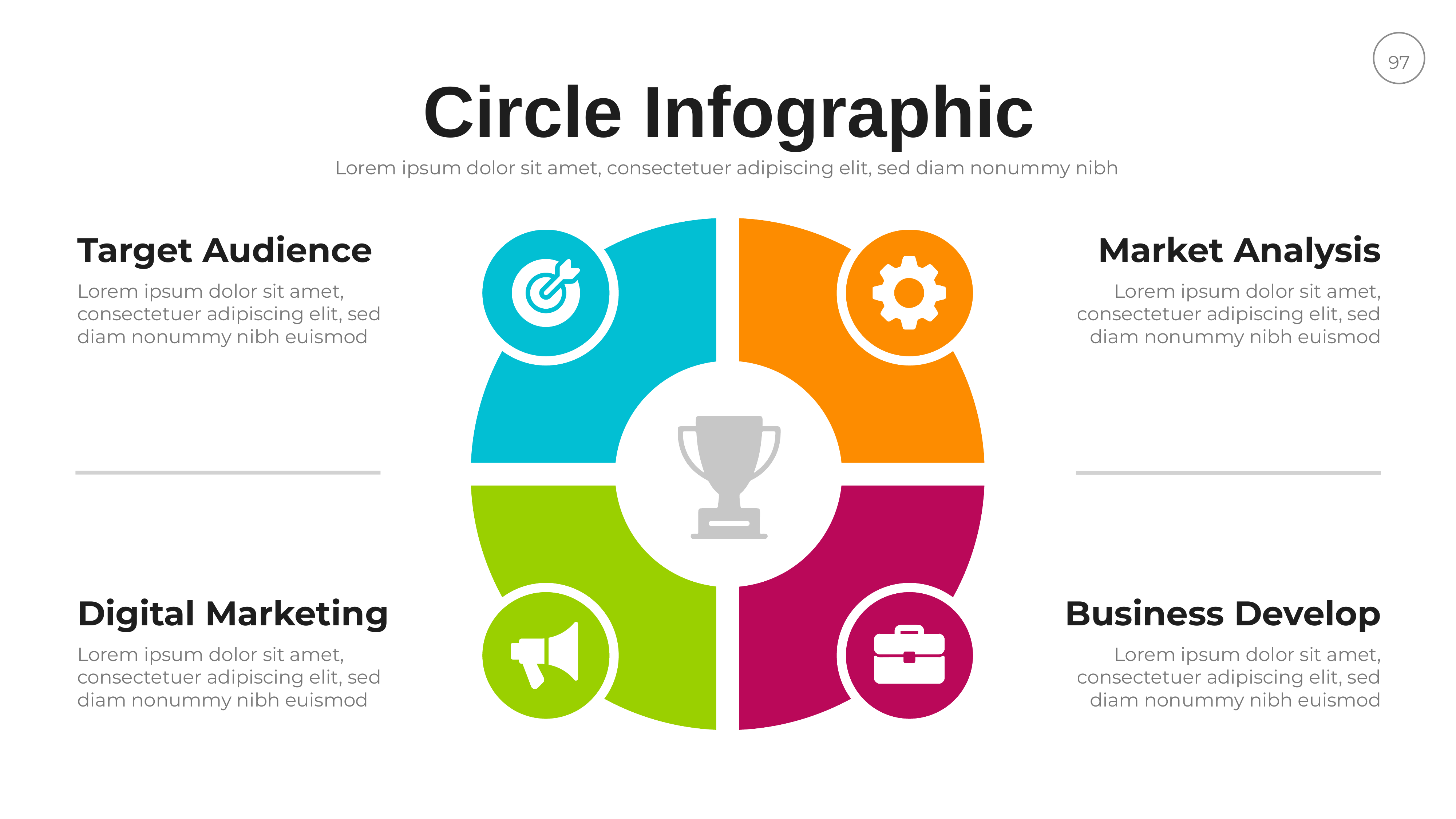

Circle Infographic
Lorem ipsum dolor sit amet, consectetuer adipiscing elit, sed diam nonummy nibh

Target Audience
Market Analysis

Lorem ipsum dolor sit amet, consectetuer adipiscing elit, sed diam nonummy nibh euismod
Lorem ipsum dolor sit amet, consectetuer adipiscing elit, sed diam nonummy nibh euismod

Digital Marketing
Business Develop

Lorem ipsum dolor sit amet, consectetuer adipiscing elit, sed diam nonummy nibh euismod
Lorem ipsum dolor sit amet, consectetuer adipiscing elit, sed diam nonummy nibh euismod